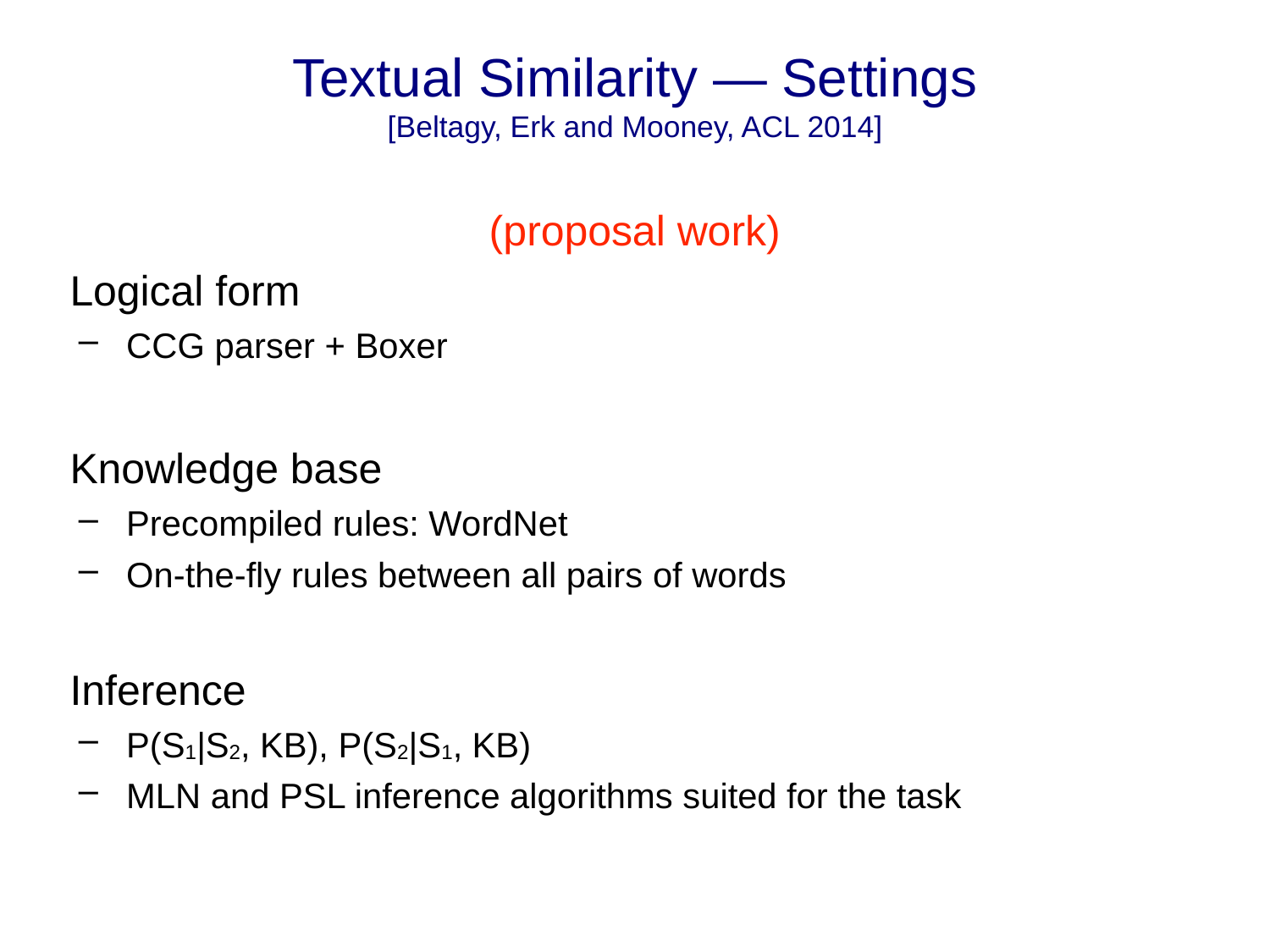

# Textual Similarity — Settings
[Beltagy, Erk and Mooney, ACL 2014]
(proposal work)
Logical form
CCG parser + Boxer

Knowledge base
Precompiled rules: WordNet
On-the-fly rules between all pairs of words

Inference
P(S1|S2, KB), P(S2|S1, KB)
MLN and PSL inference algorithms suited for the task
56